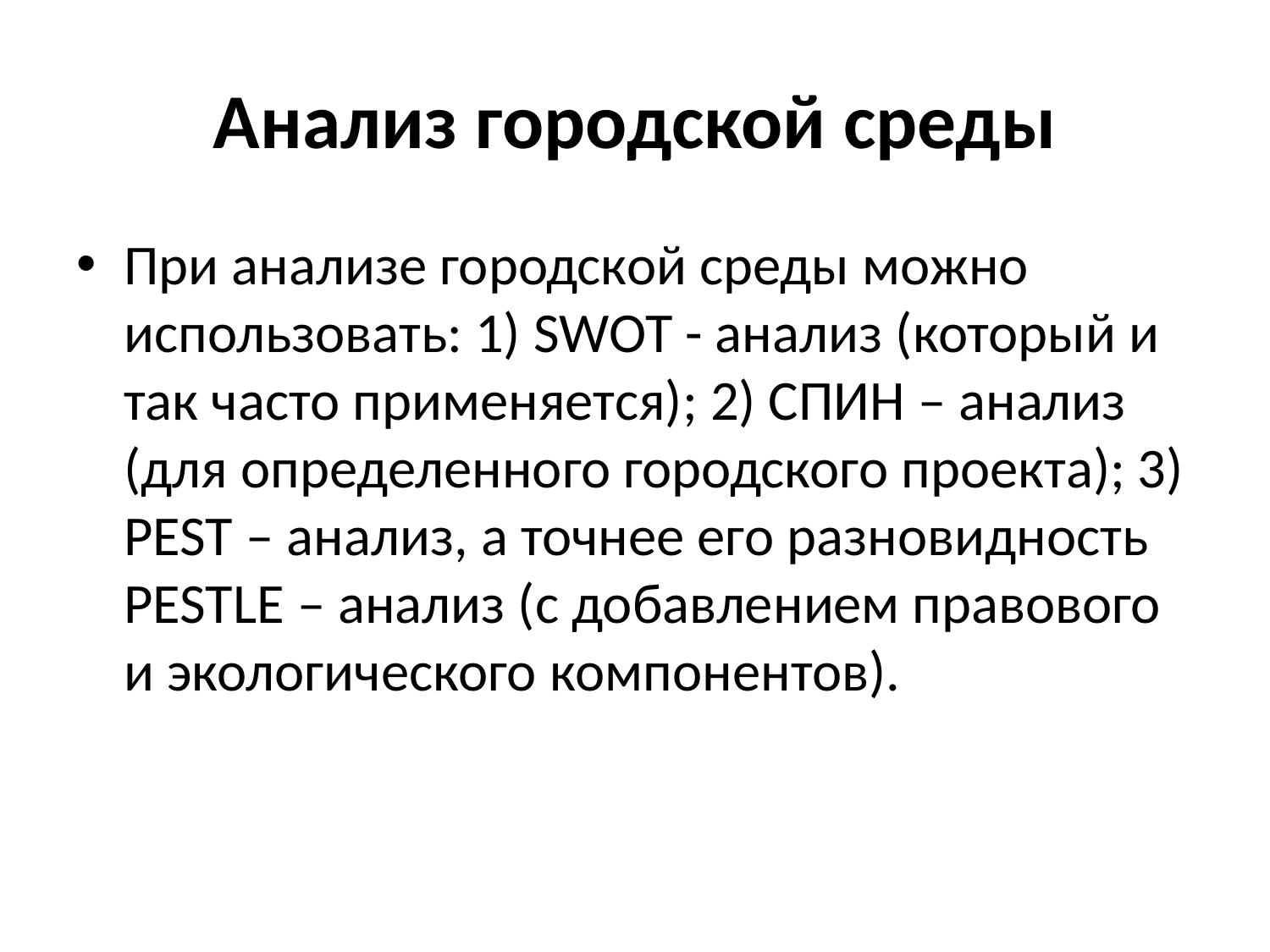

# Анализ городской среды
При анализе городской среды можно использовать: 1) SWOT - анализ (который и так часто применяется); 2) СПИН – анализ (для определенного городского проекта); 3) PEST – анализ, а точнее его разновидность PESTLE – анализ (с добавлением правового и экологического компонентов).